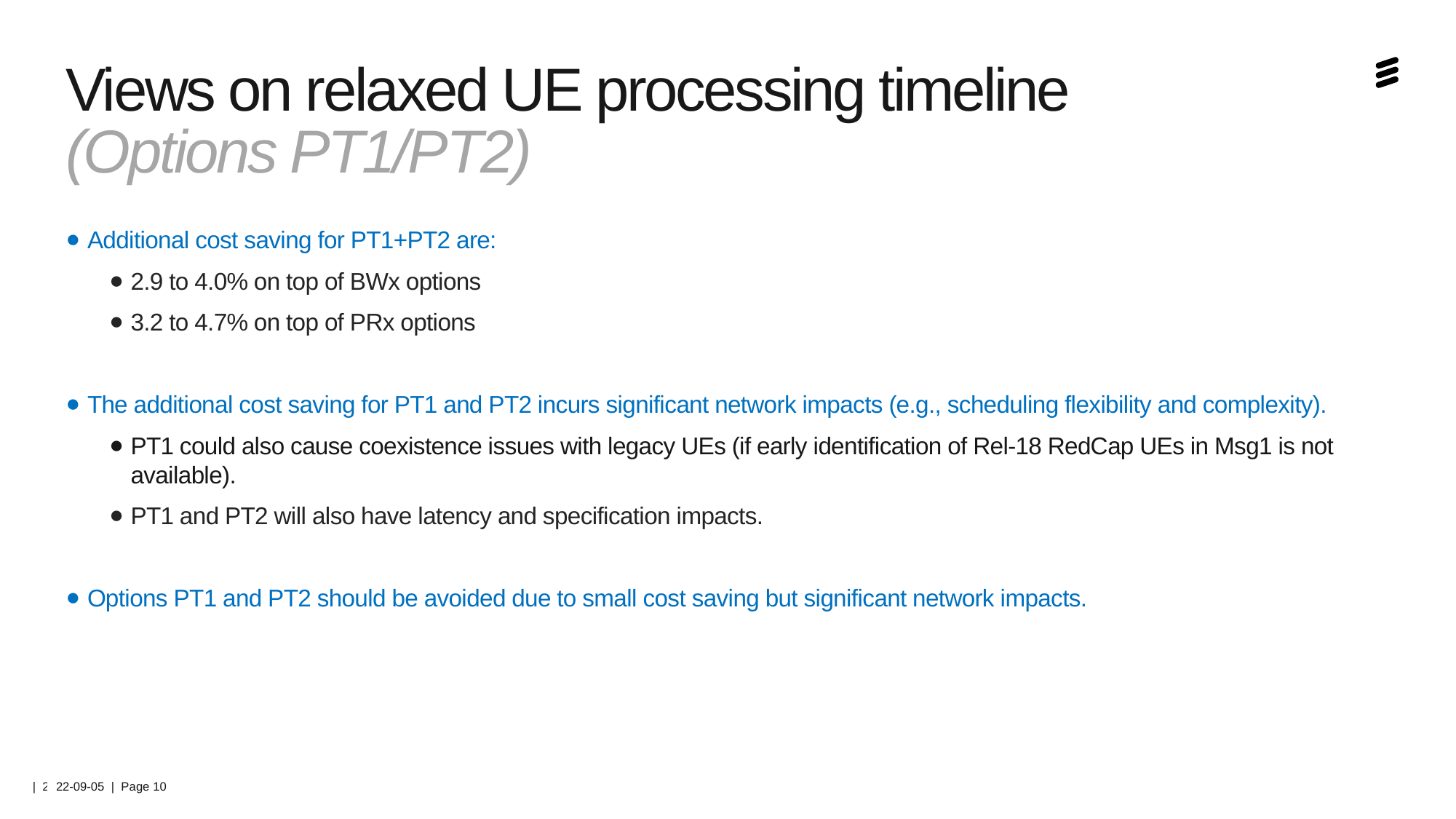

# Views on relaxed UE processing timeline (Options PT1/PT2)
Additional cost saving for PT1+PT2 are:
2.9 to 4.0% on top of BWx options
3.2 to 4.7% on top of PRx options

The additional cost saving for PT1 and PT2 incurs significant network impacts (e.g., scheduling flexibility and complexity).
PT1 could also cause coexistence issues with legacy UEs (if early identification of Rel-18 RedCap UEs in Msg1 is not available).
PT1 and PT2 will also have latency and specification impacts.

Options PT1 and PT2 should be avoided due to small cost saving but significant network impacts.